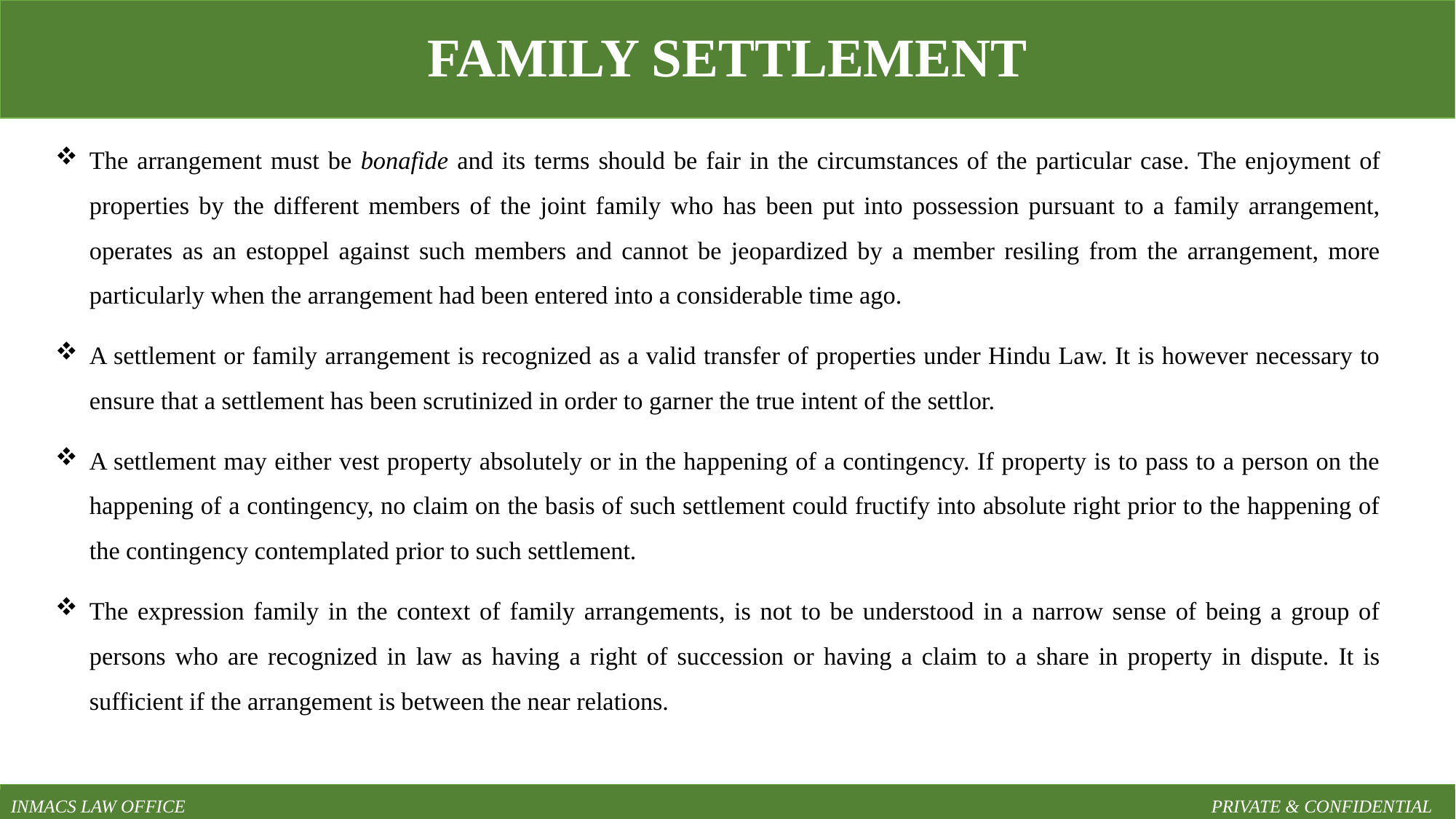

FAMILY SETTLEMENT
The arrangement must be bonafide and its terms should be fair in the circumstances of the particular case. The enjoyment of properties by the different members of the joint family who has been put into possession pursuant to a family arrangement, operates as an estoppel against such members and cannot be jeopardized by a member resiling from the arrangement, more particularly when the arrangement had been entered into a considerable time ago.
A settlement or family arrangement is recognized as a valid transfer of properties under Hindu Law. It is however necessary to ensure that a settlement has been scrutinized in order to garner the true intent of the settlor.
A settlement may either vest property absolutely or in the happening of a contingency. If property is to pass to a person on the happening of a contingency, no claim on the basis of such settlement could fructify into absolute right prior to the happening of the contingency contemplated prior to such settlement.
The expression family in the context of family arrangements, is not to be understood in a narrow sense of being a group of persons who are recognized in law as having a right of succession or having a claim to a share in property in dispute. It is sufficient if the arrangement is between the near relations.

INMACS LAW OFFICE										PRIVATE & CONFIDENTIAL